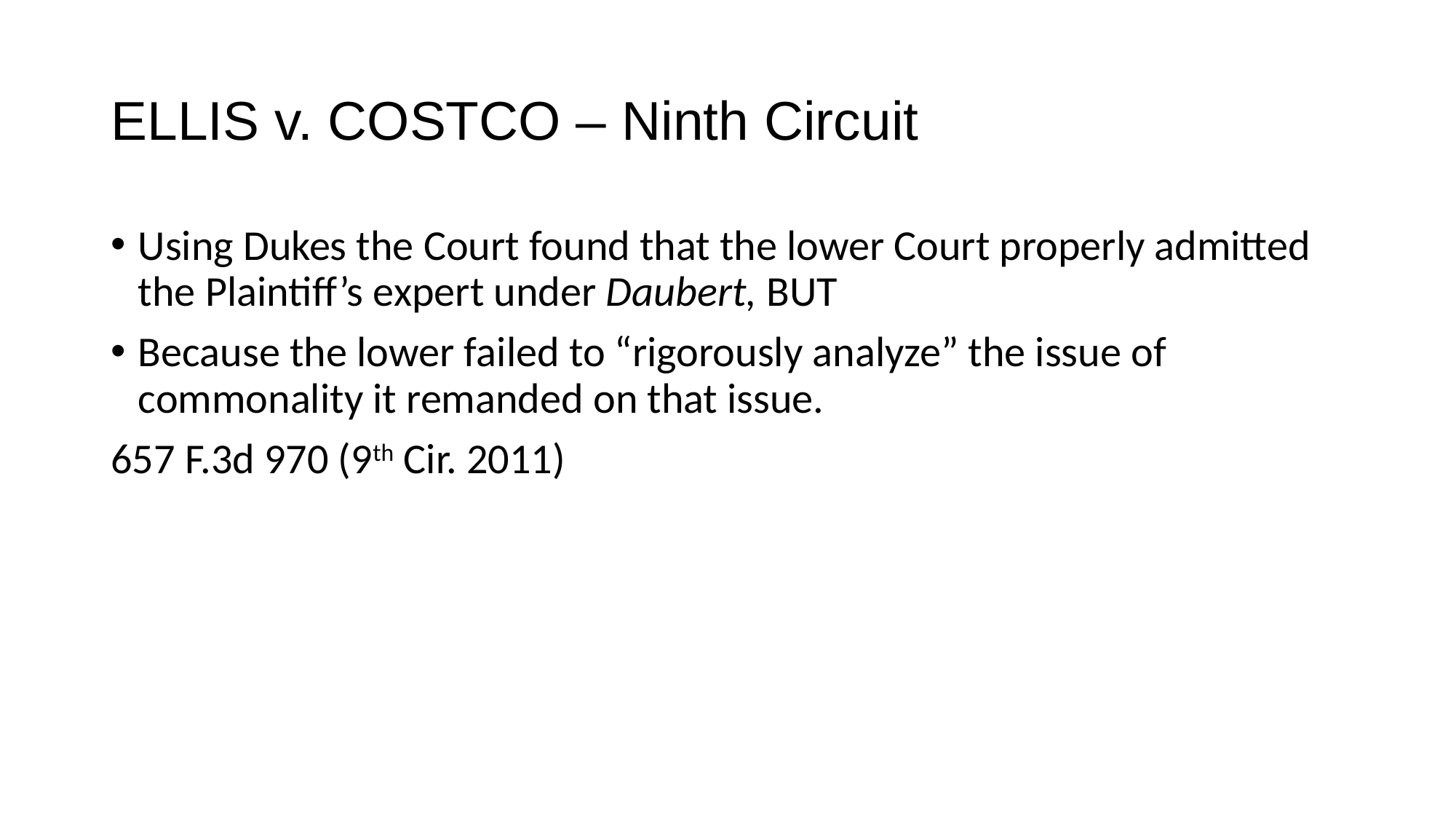

# ELLIS v. COSTCO – Ninth Circuit
Using Dukes the Court found that the lower Court properly admitted the Plaintiff’s expert under Daubert, BUT
Because the lower failed to “rigorously analyze” the issue of commonality it remanded on that issue.
657 F.3d 970 (9th Cir. 2011)